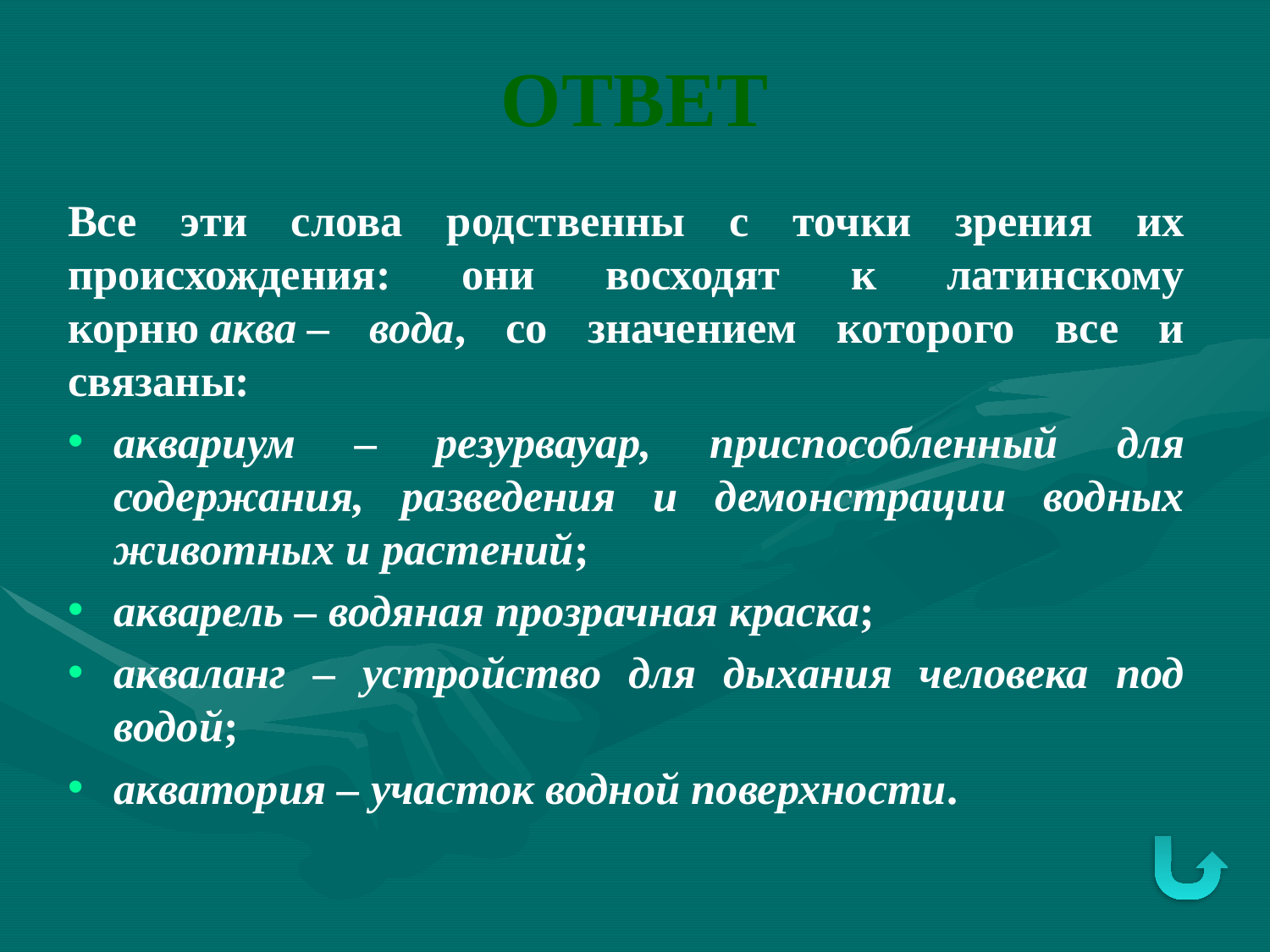

# ОТВЕТ
Все эти слова родственны с точки зрения их происхождения: они восходят к латинскому корню аква – вода, со значением которого все и связаны:
аквариум – резурвауар, приспособленный для содержания, разведения и демонстрации водных животных и растений;
акварель – водяная прозрачная краска;
акваланг – устройство для дыхания человека под водой;
акватория – участок водной поверхности.